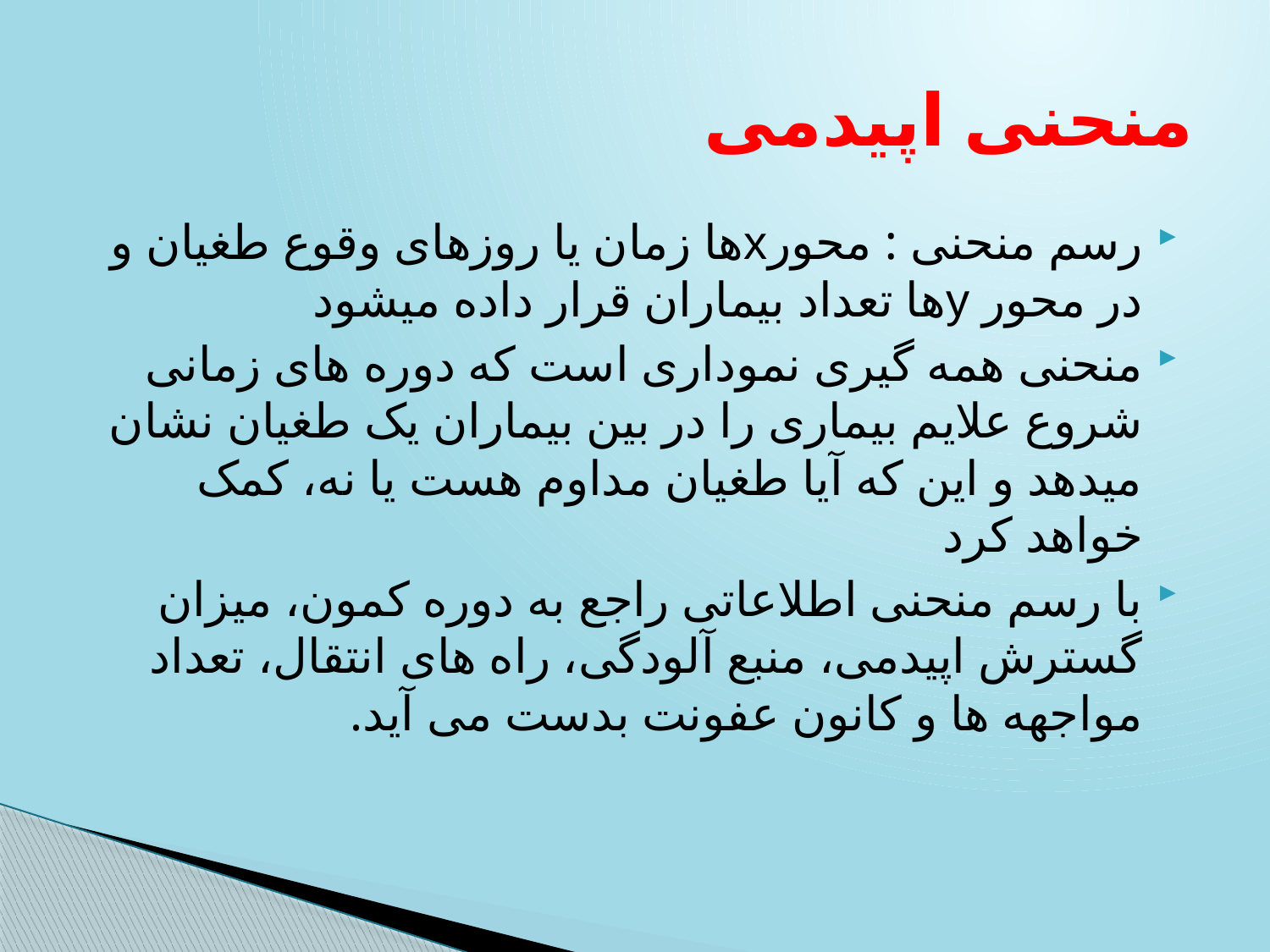

# منحنی اپیدمی
رسم منحنی : محورxها زمان یا روزهای وقوع طغیان و در محور yها تعداد بیماران قرار داده میشود
منحنی همه گیری نموداری است که دوره های زمانی شروع علایم بیماری را در بین بیماران یک طغیان نشان میدهد و این که آیا طغیان مداوم هست یا نه، کمک خواهد کرد
با رسم منحنی اطلاعاتی راجع به دوره کمون، میزان گسترش اپیدمی، منبع آلودگی، راه های انتقال، تعداد مواجهه ها و کانون عفونت بدست می آید.